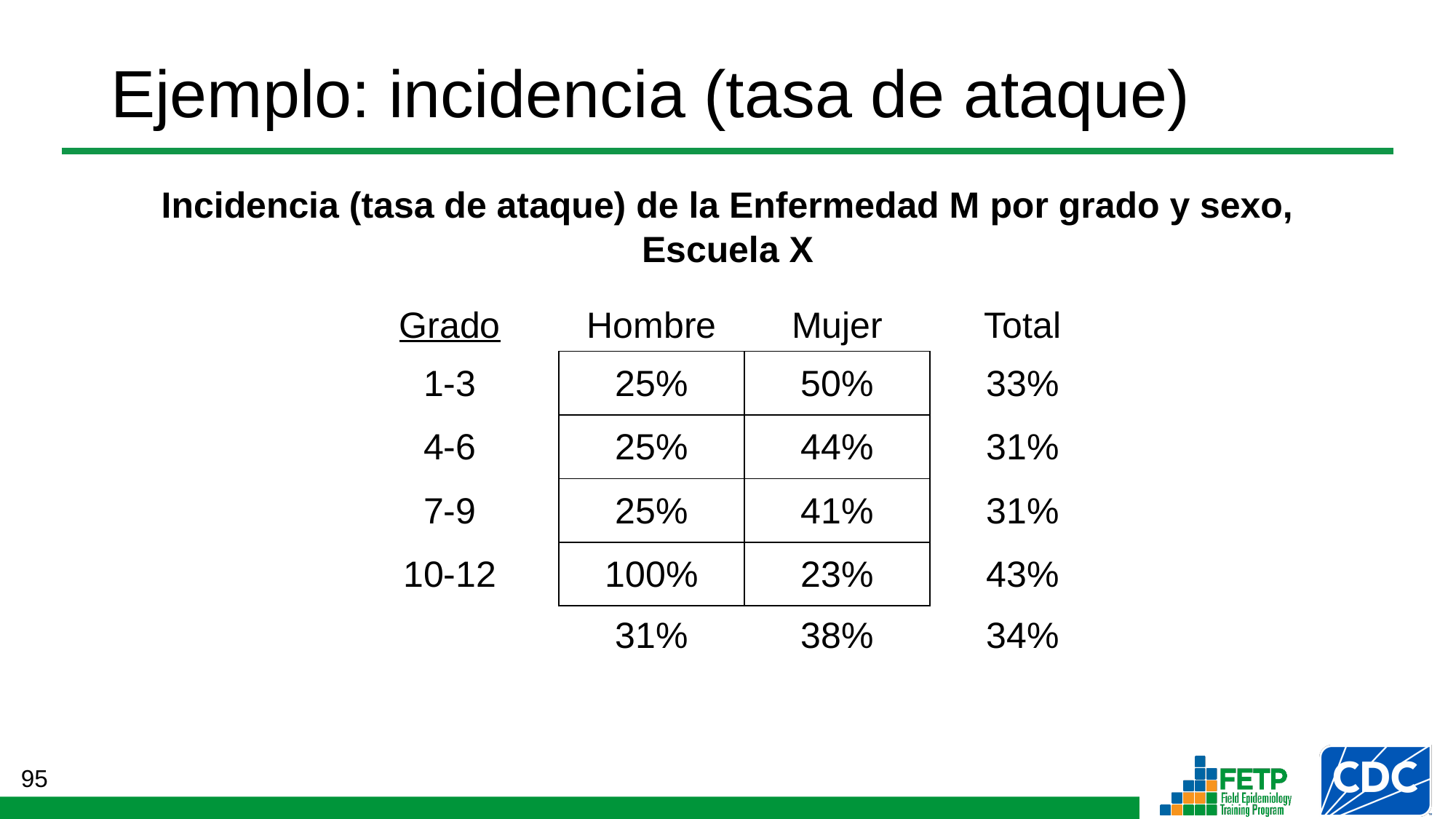

# Ejemplo: incidencia (tasa de ataque)
Incidencia (tasa de ataque) de la Enfermedad M por grado y sexo, Escuela X

| Grado | Hombre | Mujer | Total |
| --- | --- | --- | --- |
| 1-3 | 25% | 50% | 33% |
| 4-6 | 25% | 44% | 31% |
| 7-9 | 25% | 41% | 31% |
| 10-12 | 100% | 23% | 43% |
|  | 31% | 38% | 34% |